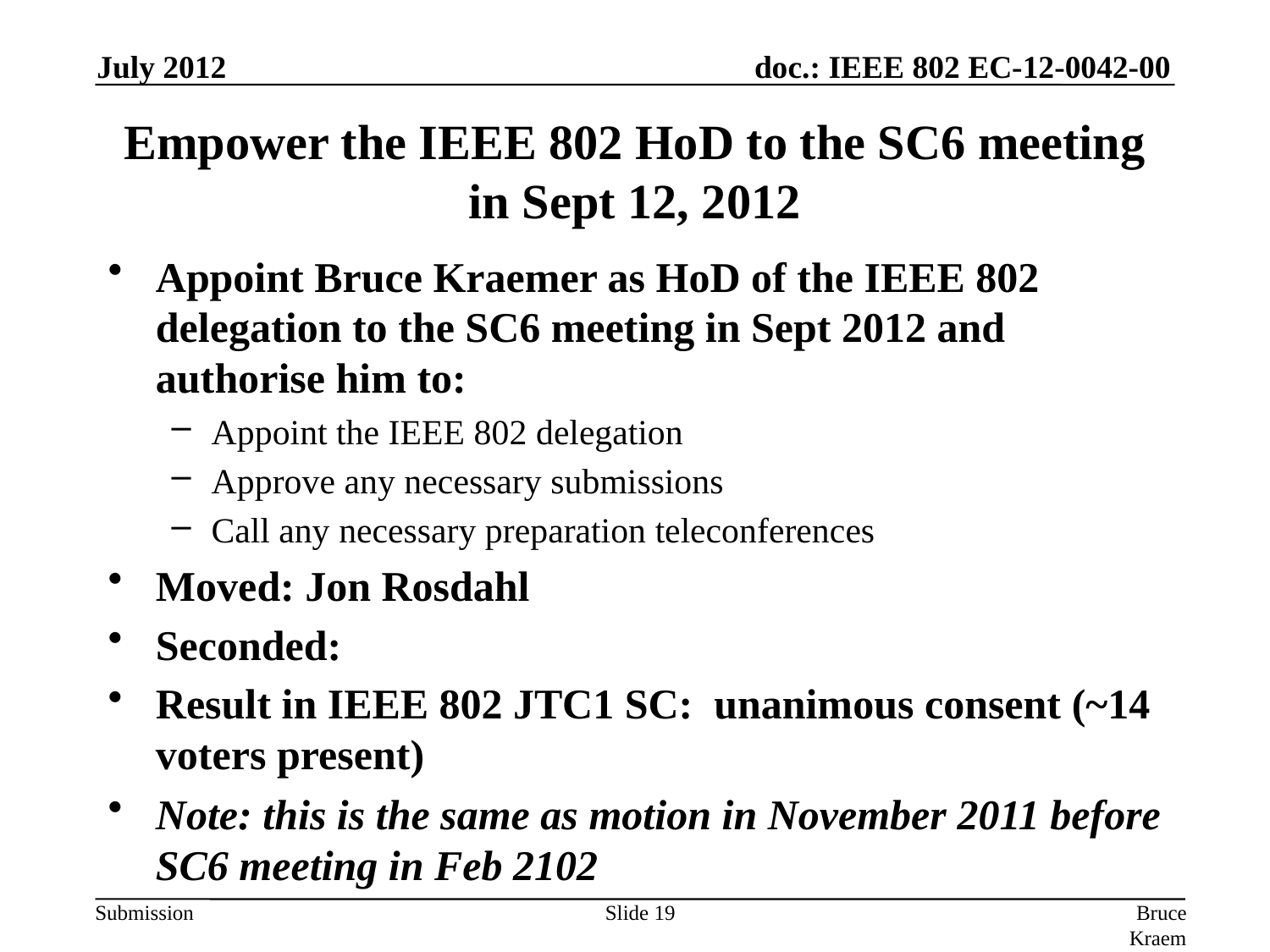

July 2012
# Empower the IEEE 802 HoD to the SC6 meeting in Sept 12, 2012
Appoint Bruce Kraemer as HoD of the IEEE 802 delegation to the SC6 meeting in Sept 2012 and authorise him to:
Appoint the IEEE 802 delegation
Approve any necessary submissions
Call any necessary preparation teleconferences
Moved: Jon Rosdahl
Seconded:
Result in IEEE 802 JTC1 SC:  unanimous consent (~14 voters present)
Note: this is the same as motion in November 2011 before SC6 meeting in Feb 2102
Slide 19
Bruce Kraemer,  Marvell